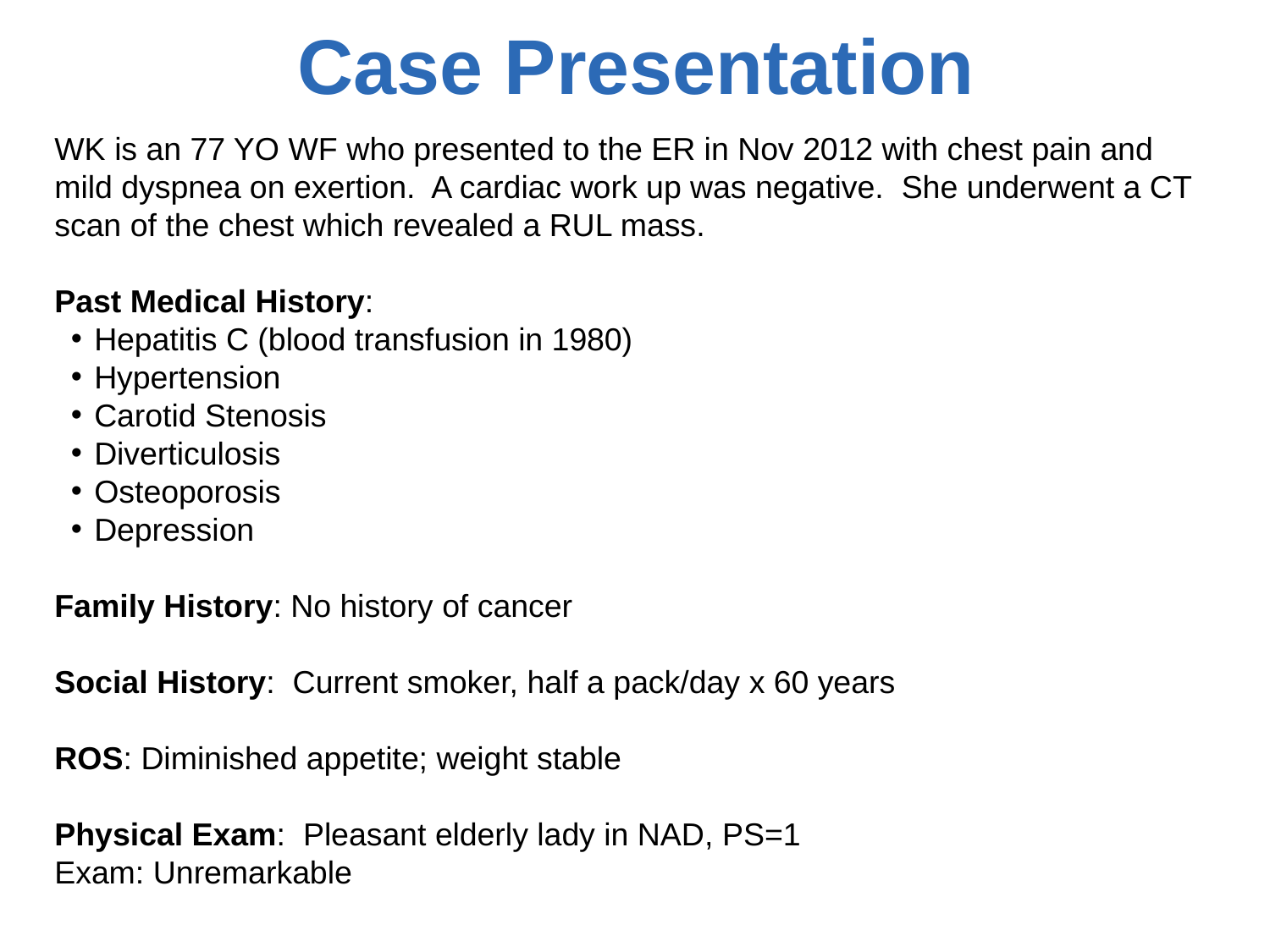

Case Presentation
WK is an 77 YO WF who presented to the ER in Nov 2012 with chest pain and mild dyspnea on exertion.  A cardiac work up was negative.  She underwent a CT scan of the chest which revealed a RUL mass.

Past Medical History:
Hepatitis C (blood transfusion in 1980)
Hypertension
Carotid Stenosis
Diverticulosis
Osteoporosis
Depression

Family History: No history of cancer

Social History:  Current smoker, half a pack/day x 60 years

ROS: Diminished appetite; weight stable

Physical Exam:  Pleasant elderly lady in NAD, PS=1
Exam: Unremarkable